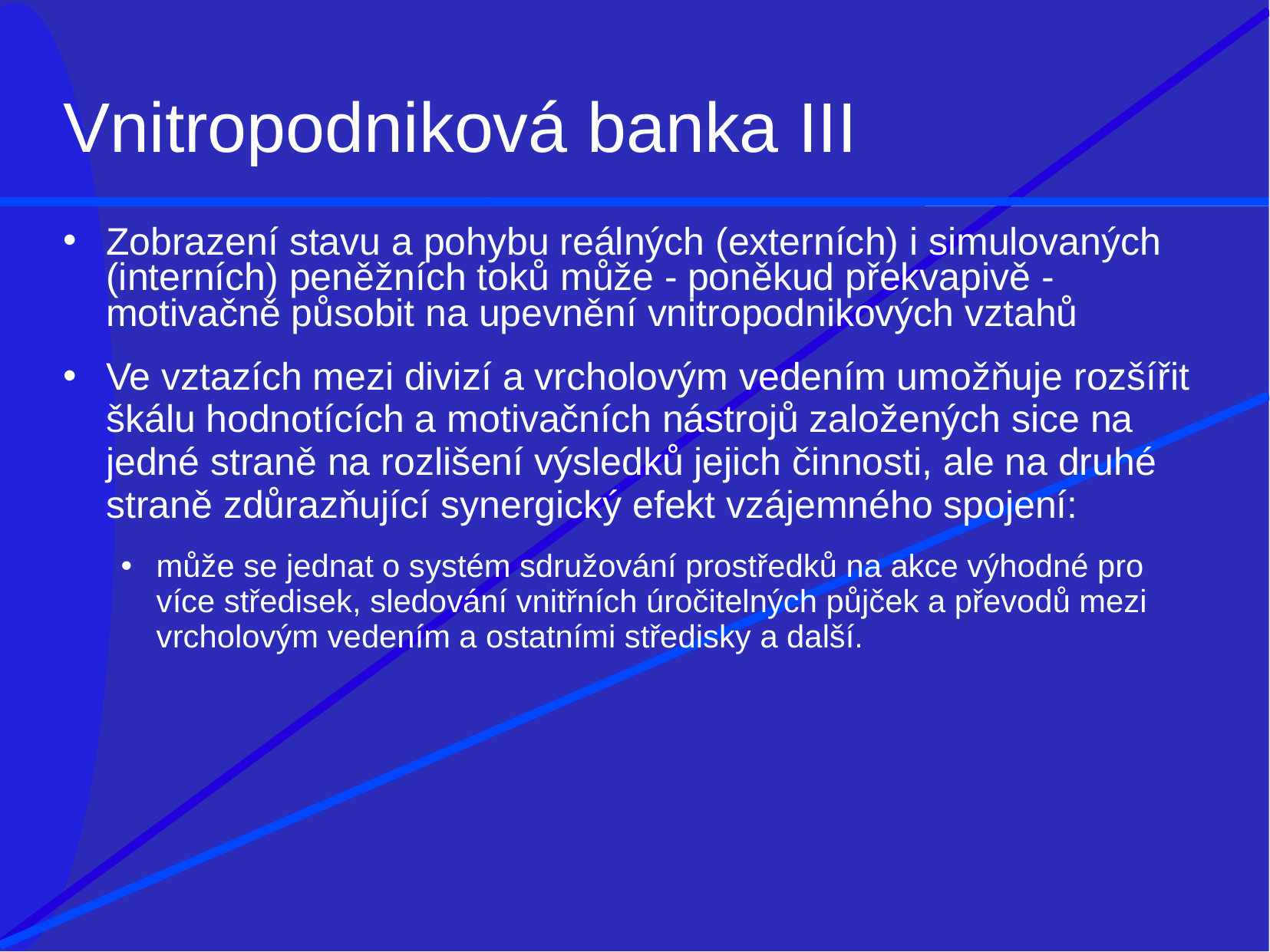

# Vnitropodniková banka III
Zobrazení stavu a pohybu reálných (externích) i simulovaných (interních) peněžních toků může - poněkud překvapivě - motivačně působit na upevnění vnitropodnikových vztahů
Ve vztazích mezi divizí a vrcholovým vedením umožňuje rozšířit škálu hodnotících a motivačních nástrojů založených sice na jedné straně na rozlišení výsledků jejich činnosti, ale na druhé straně zdůrazňující synergický efekt vzájemného spojení:
může se jednat o systém sdružování prostředků na akce výhodné pro více středisek, sledování vnitřních úročitelných půjček a převodů mezi vrcholovým vedením a ostatními středisky a další.